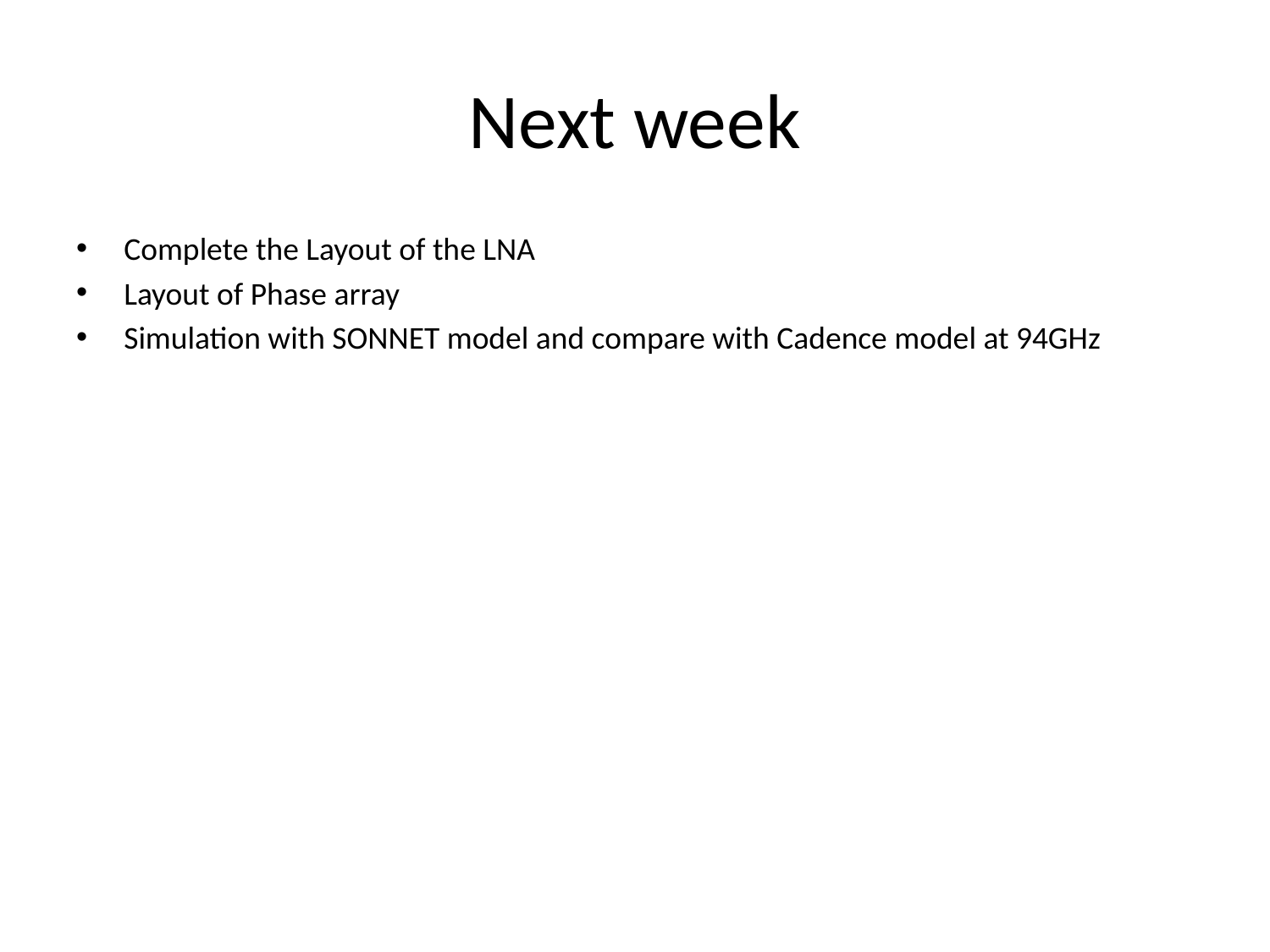

# Next week
Complete the Layout of the LNA
Layout of Phase array
Simulation with SONNET model and compare with Cadence model at 94GHz